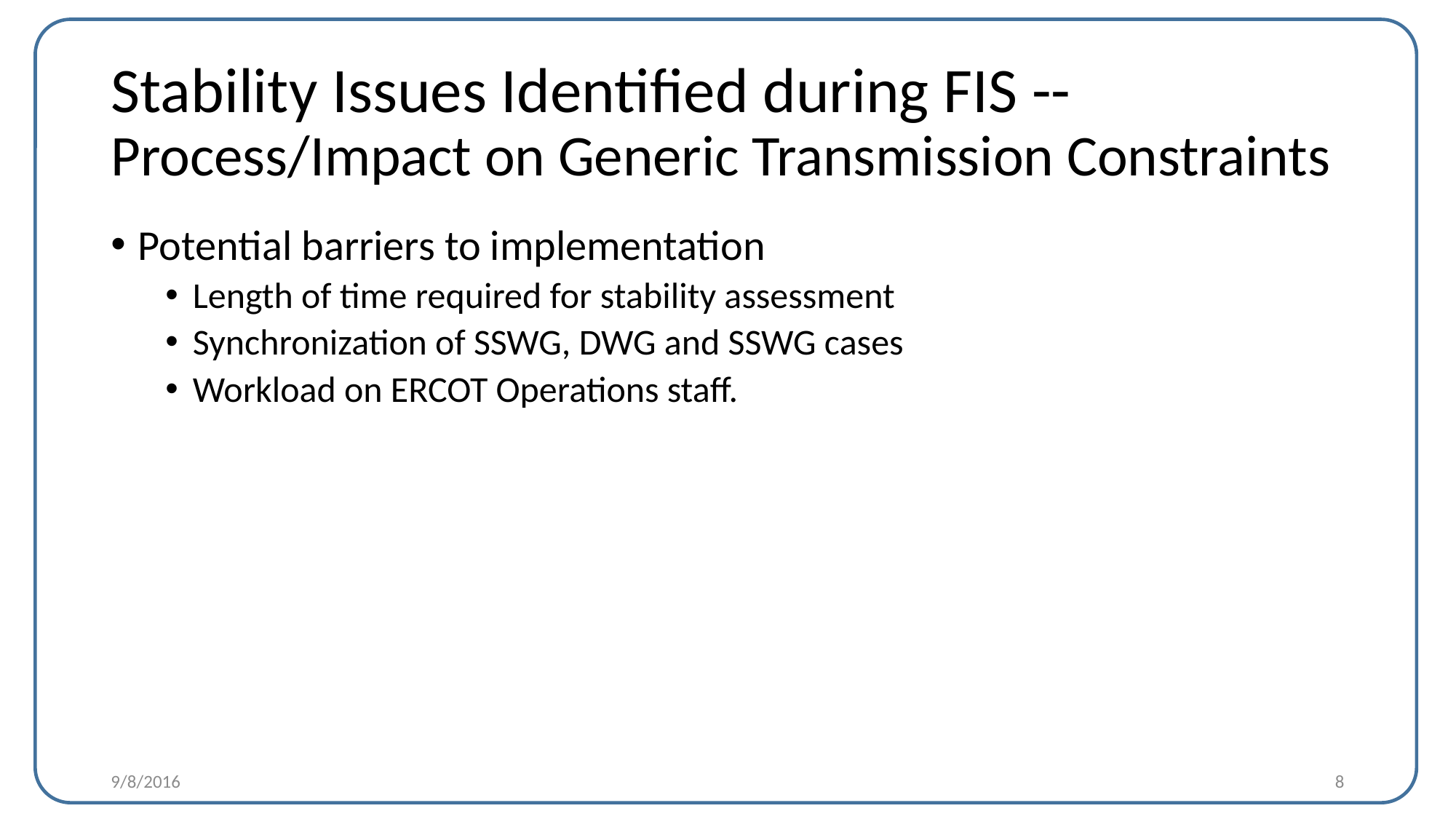

# Stability Issues Identified during FIS -- Process/Impact on Generic Transmission Constraints
Potential barriers to implementation
Length of time required for stability assessment
Synchronization of SSWG, DWG and SSWG cases
Workload on ERCOT Operations staff.
9/8/2016
8